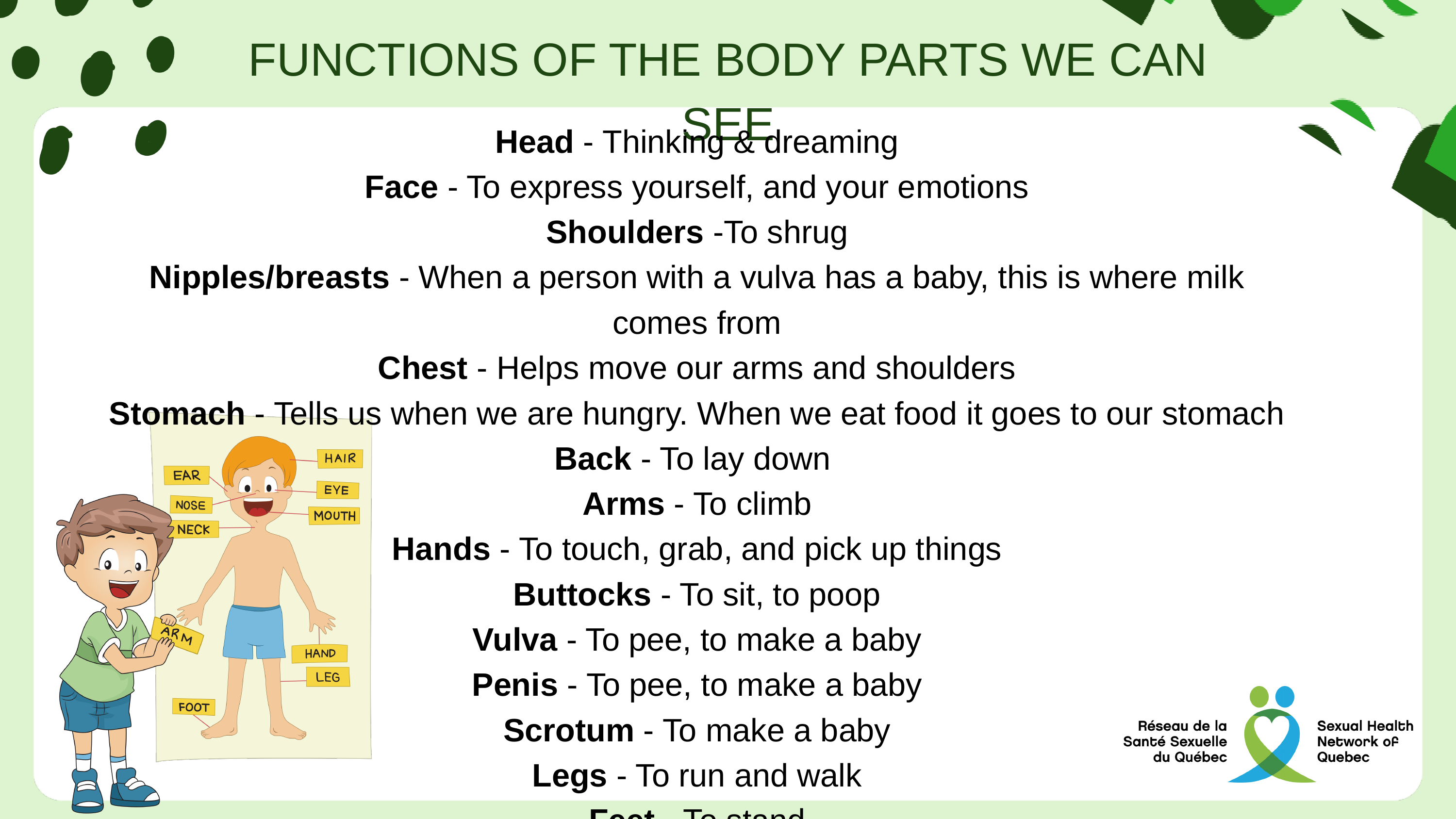

FUNCTIONS OF THE BODY PARTS WE CAN SEE

Head - Thinking & dreaming
Face - To express yourself, and your emotions
Shoulders -To shrug
Nipples/breasts - When a person with a vulva has a baby, this is where milk comes from
Chest - Helps move our arms and shoulders
Stomach - Tells us when we are hungry. When we eat food it goes to our stomach
Back - To lay down
Arms - To climb
Hands - To touch, grab, and pick up things
Buttocks - To sit, to poop
Vulva - To pee, to make a baby
Penis - To pee, to make a baby
Scrotum - To make a baby
Legs - To run and walk
Feet - To stand